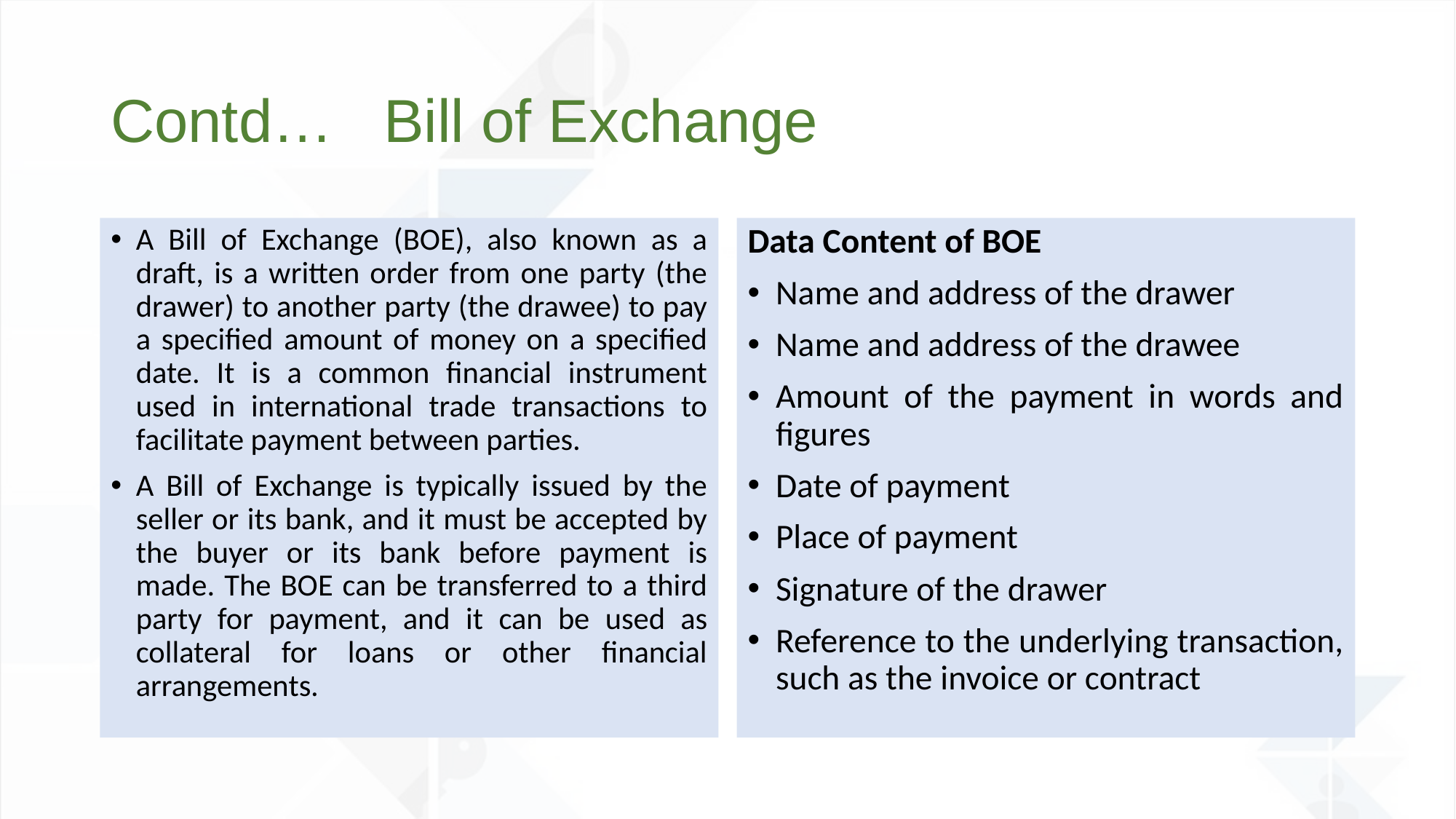

# Contd…   Bill of Exchange
A Bill of Exchange (BOE), also known as a draft, is a written order from one party (the drawer) to another party (the drawee) to pay a specified amount of money on a specified date. It is a common financial instrument used in international trade transactions to facilitate payment between parties.
A Bill of Exchange is typically issued by the seller or its bank, and it must be accepted by the buyer or its bank before payment is made. The BOE can be transferred to a third party for payment, and it can be used as collateral for loans or other financial arrangements.

Data Content of BOE
Name and address of the drawer
Name and address of the drawee
Amount of the payment in words and figures
Date of payment
Place of payment
Signature of the drawer
Reference to the underlying transaction, such as the invoice or contract